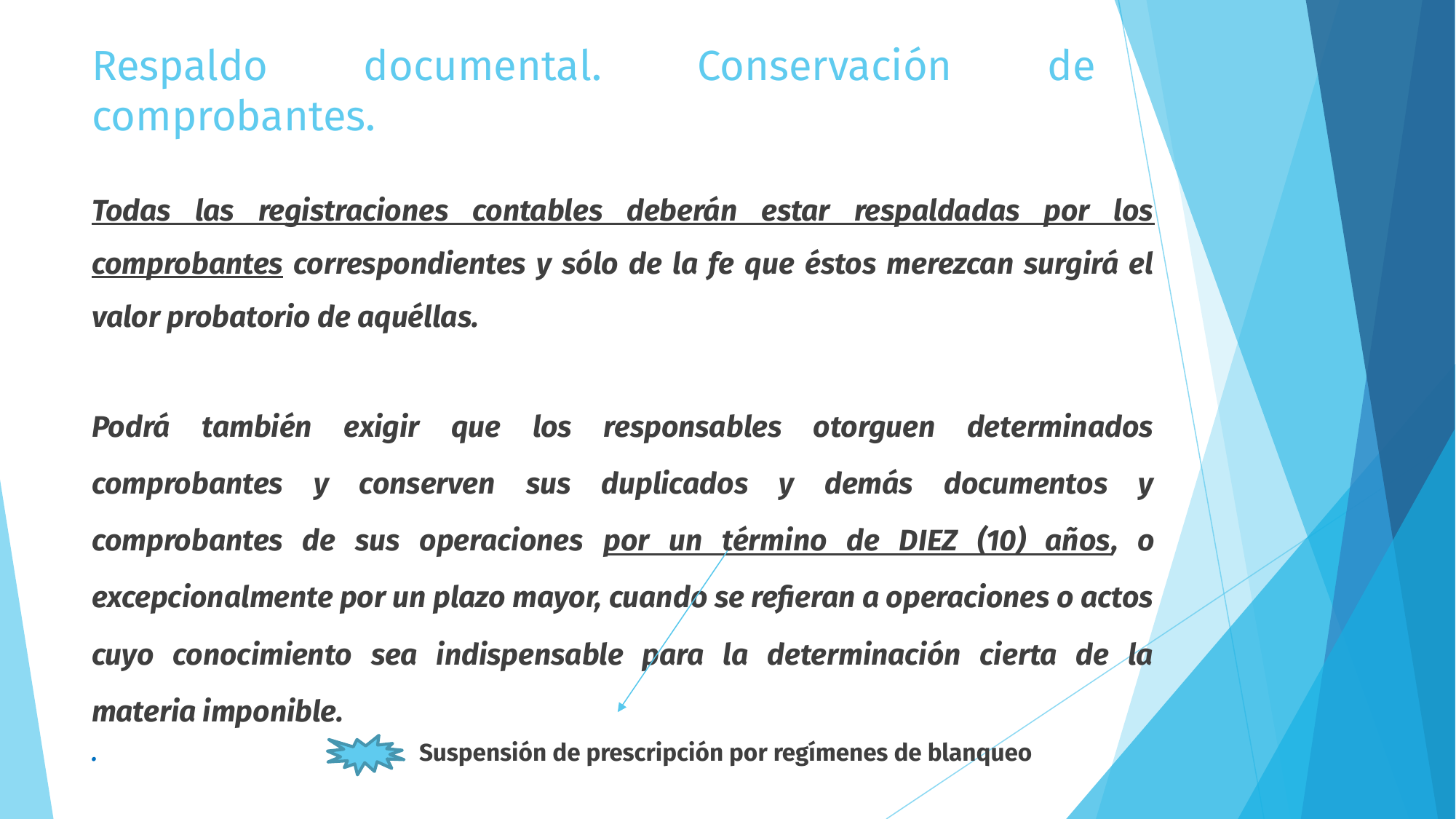

# Respaldo documental. Conservación de comprobantes.
Todas las registraciones contables deberán estar respaldadas por los comprobantes correspondientes y sólo de la fe que éstos merezcan surgirá el valor probatorio de aquéllas.

Podrá también exigir que los responsables otorguen determinados comprobantes y conserven sus duplicados y demás documentos y comprobantes de sus operaciones por un término de DIEZ (10) años, o excepcionalmente por un plazo mayor, cuando se refieran a operaciones o actos cuyo conocimiento sea indispensable para la determinación cierta de la materia imponible.
. 			Suspensión de prescripción por regímenes de blanqueo